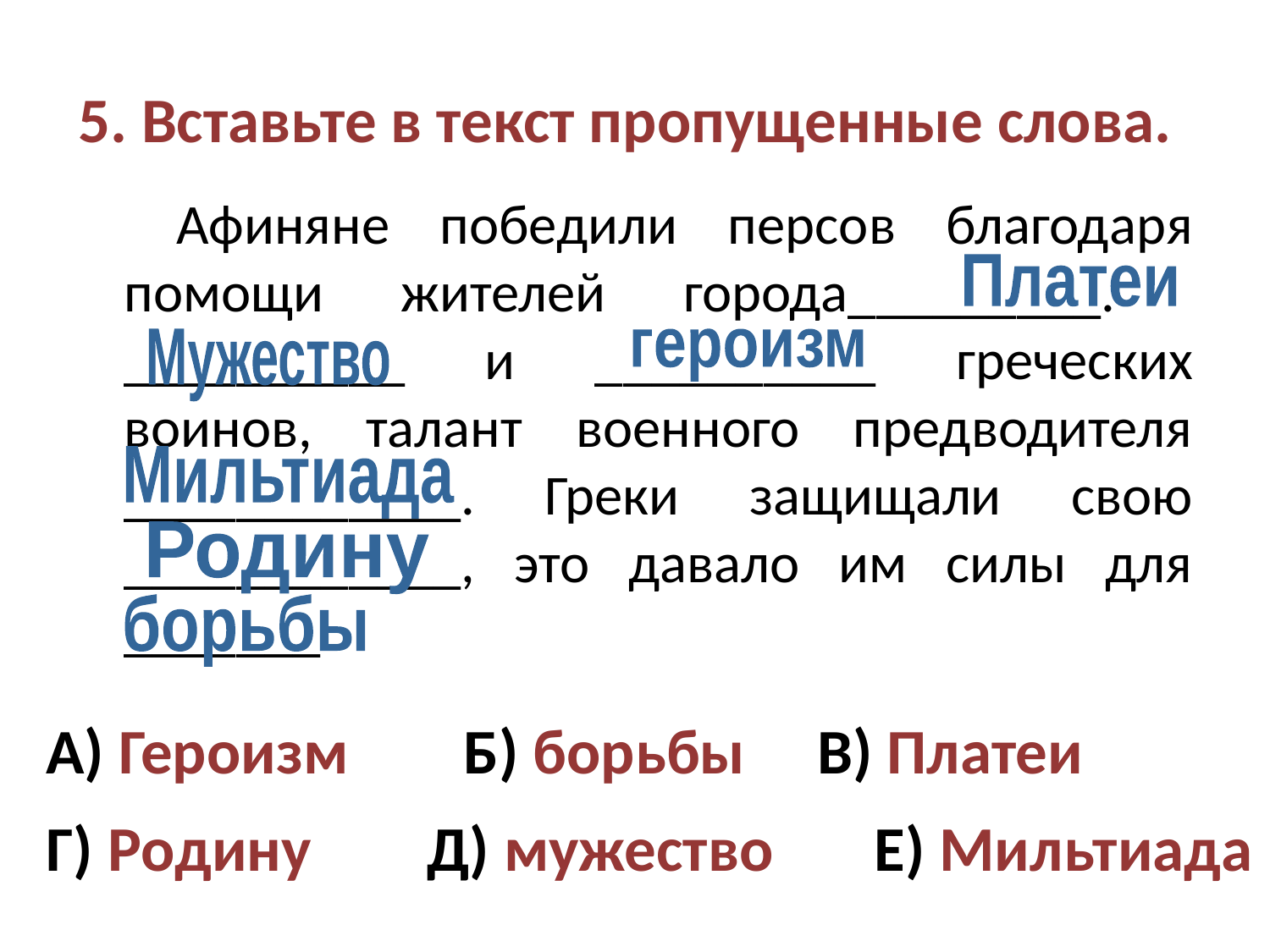

# 5. Вставьте в текст пропущенные слова.
  Афиняне победили персов благодаря помощи жителей города_________.  __________ и __________ греческих воинов, талант военного предводителя ____________. Греки защищали свою ____________, это давало им силы для _______.
Платеи
Мужество
героизм
Мильтиада
Родину
борьбы
А) Героизм        Б) борьбы     В) Платеи

Г) Родину        Д) мужество       Е) Мильтиада